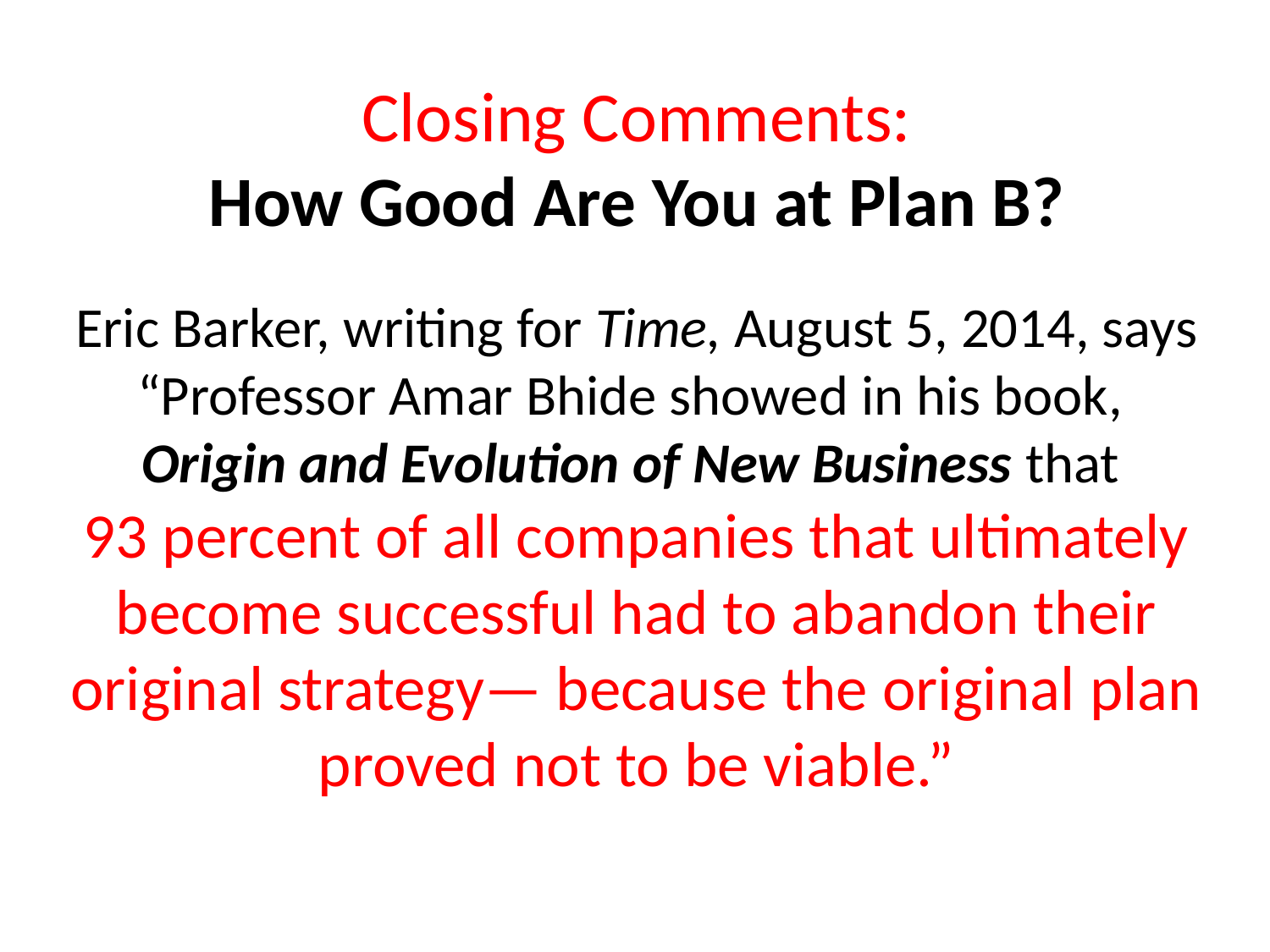

Closing Comments:
How Good Are You at Plan B?

Eric Barker, writing for Time, August 5, 2014, says
“Professor Amar Bhide showed in his book,
Origin and Evolution of New Business that
93 percent of all companies that ultimately become successful had to abandon their original strategy— because the original plan proved not to be viable.”